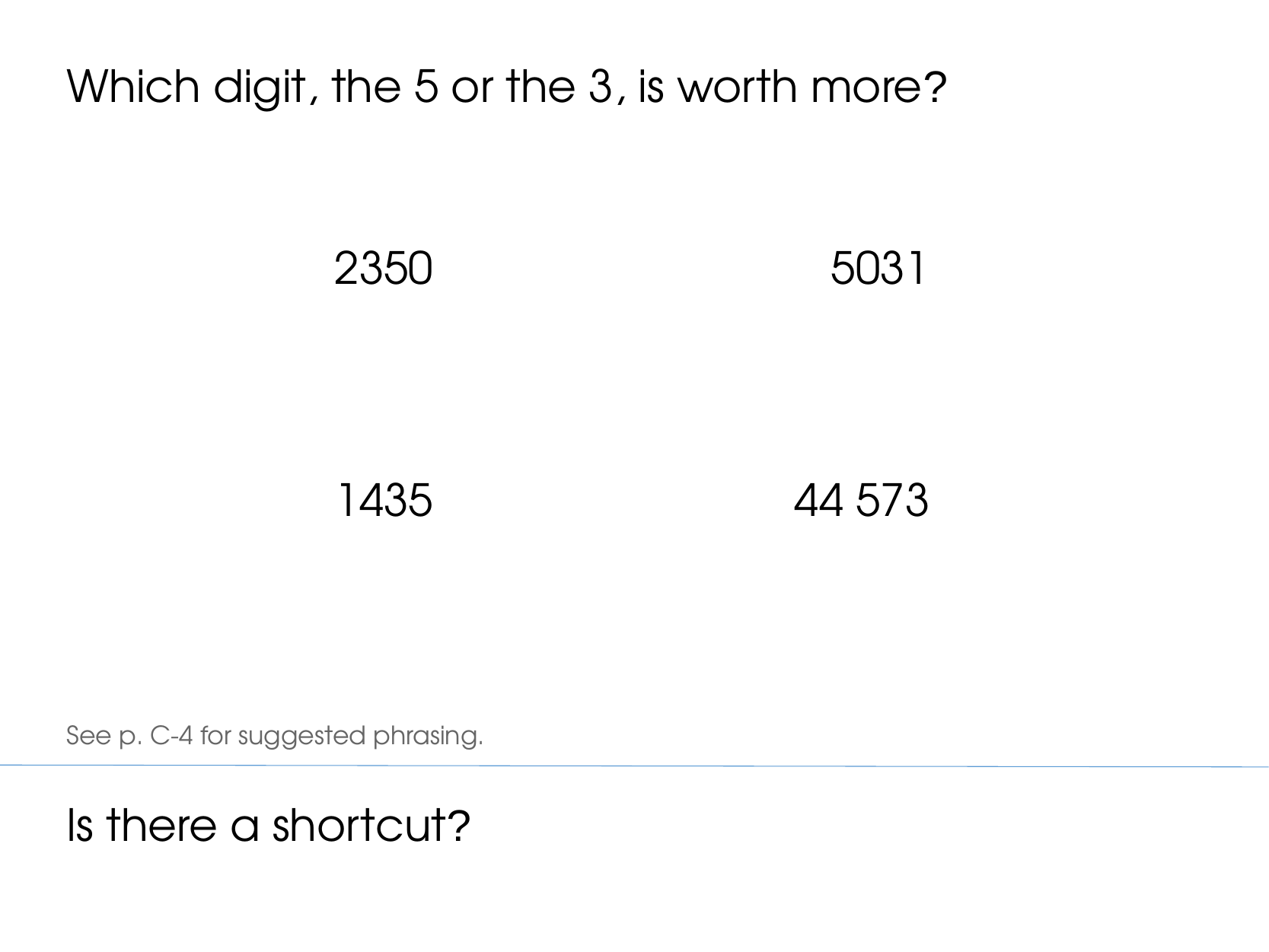

Which digit, the 5 or the 3, is worth more?
2350
5031
1435
44 573
See p. C-4 for suggested phrasing.
Is there a shortcut?